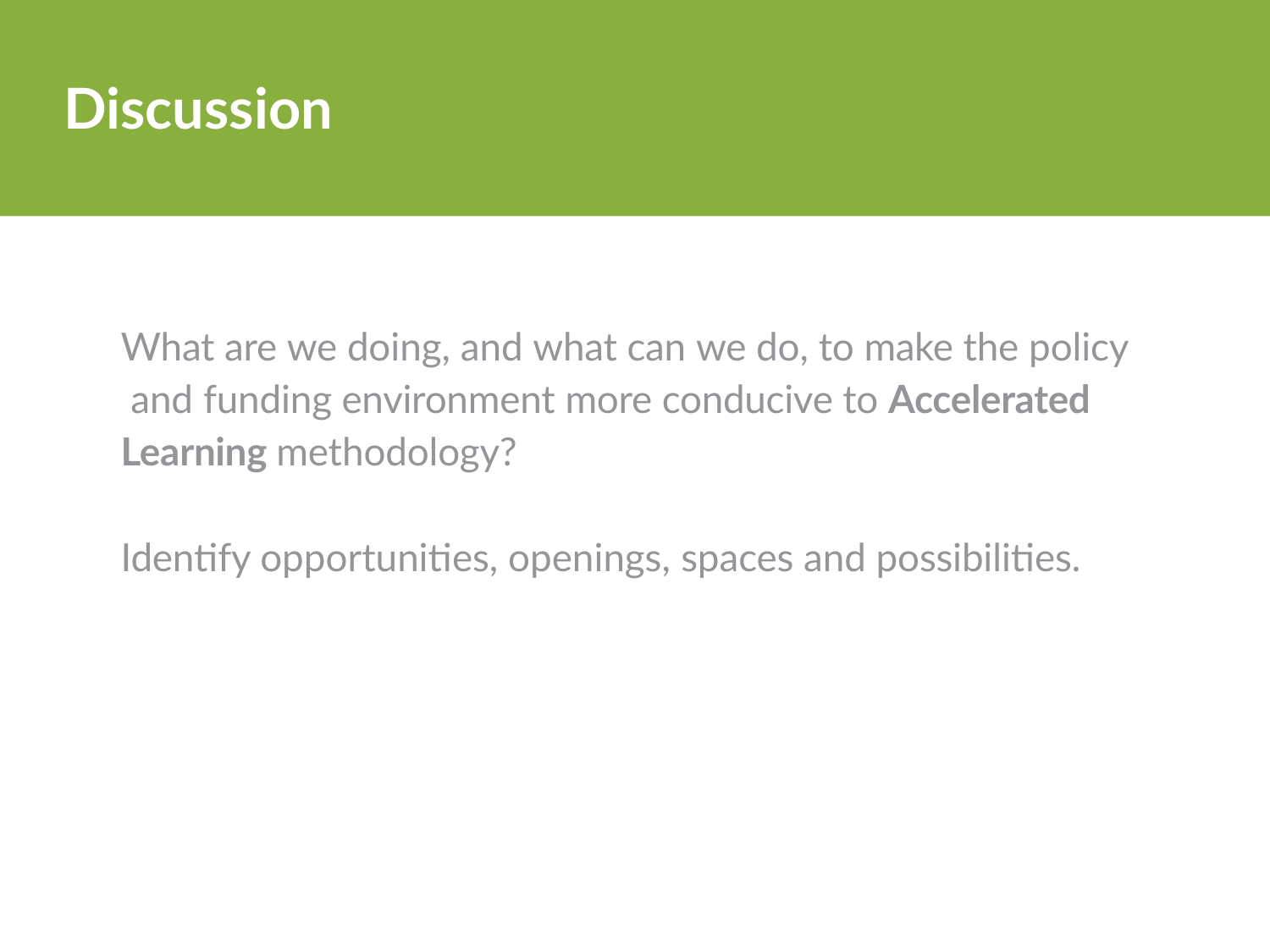

# Discussion
What are we doing, and what can we do, to make the policy  and funding environment more conducive to Accelerated  Learning methodology?

Identify opportunities, openings, spaces and possibilities.